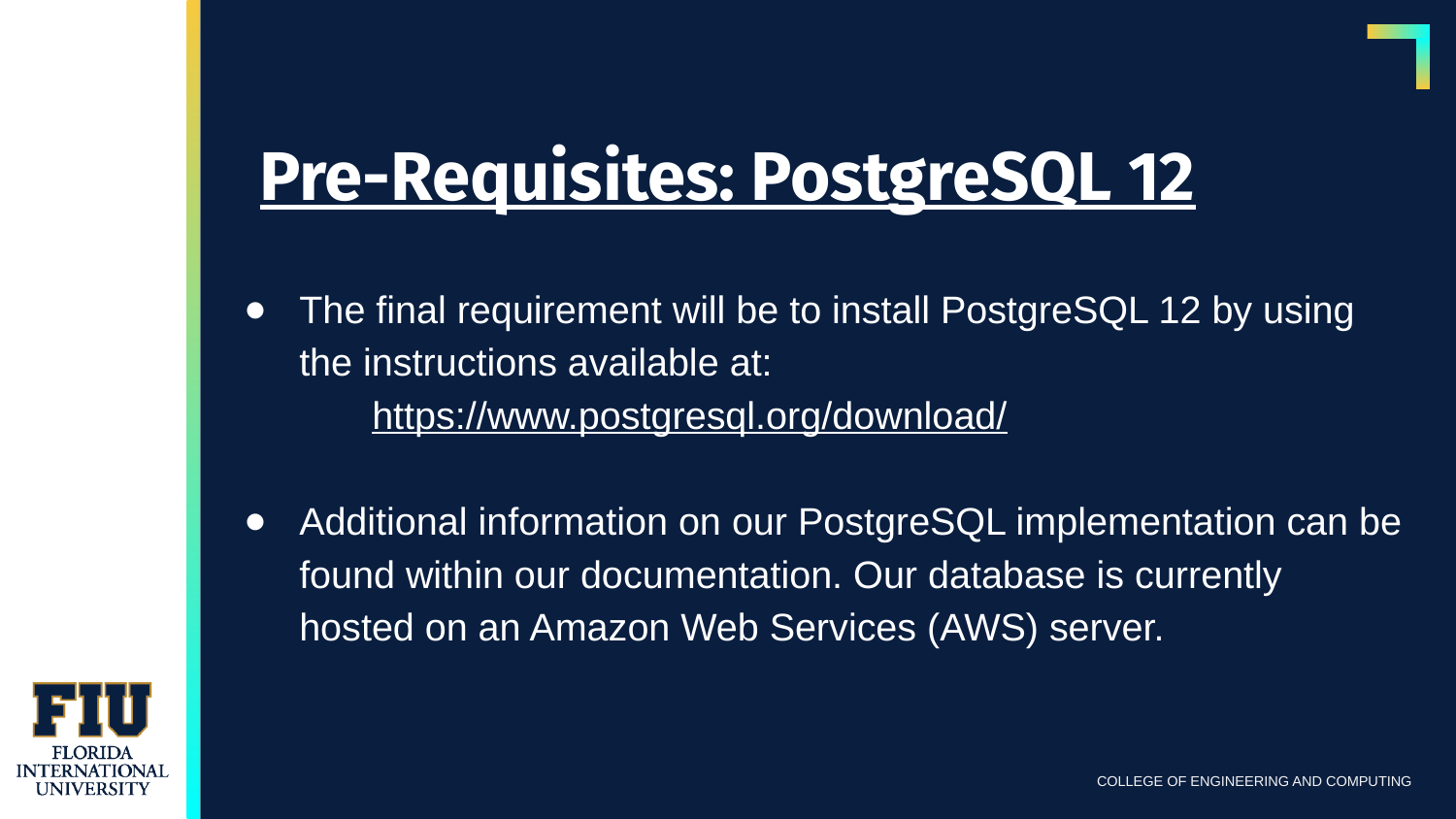

Pre-Requisites: PostgreSQL 12
The final requirement will be to install PostgreSQL 12 by using the instructions available at:
https://www.postgresql.org/download/

Additional information on our PostgreSQL implementation can be found within our documentation. Our database is currently hosted on an Amazon Web Services (AWS) server.